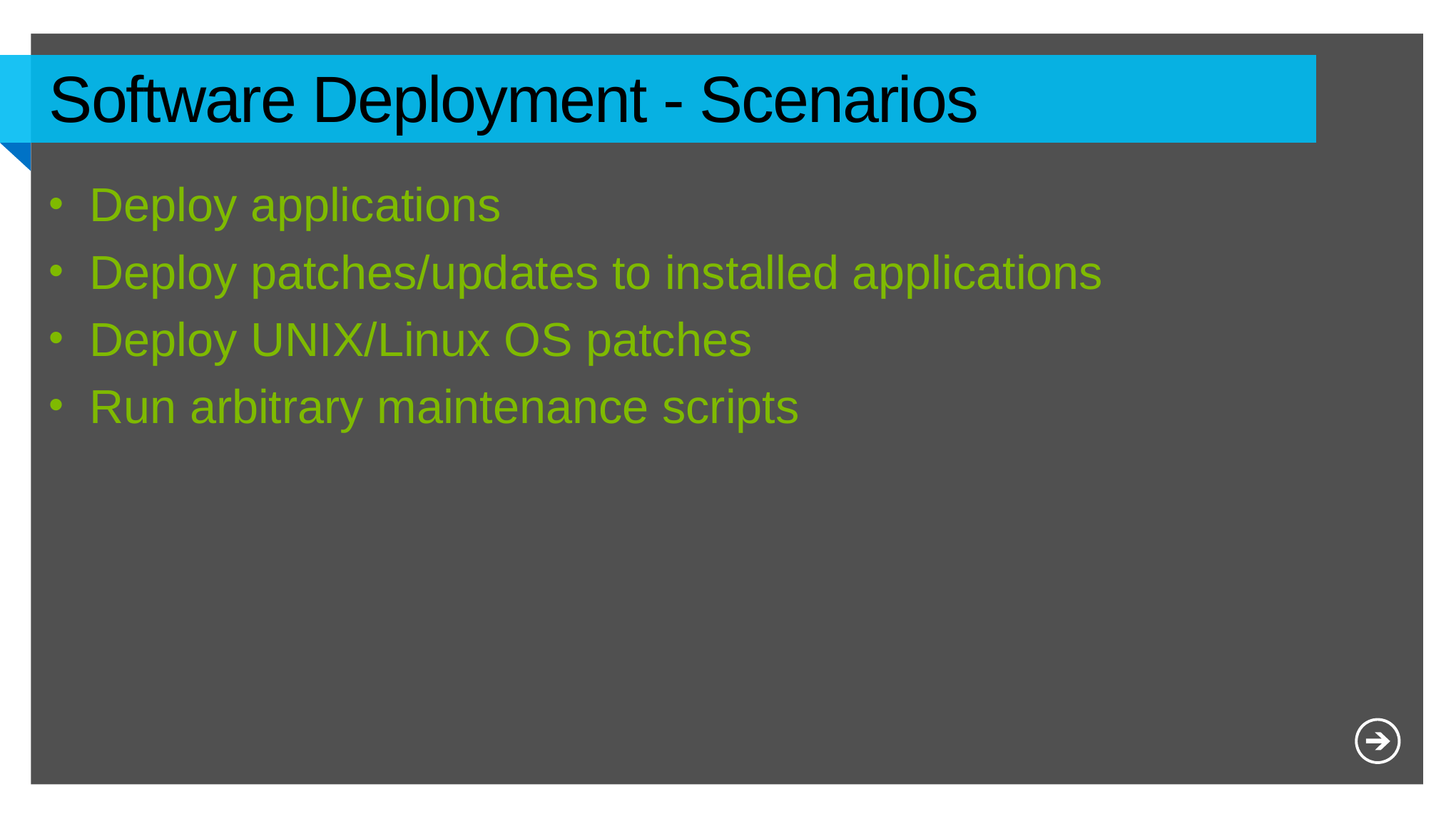

# Software Deployment - Scenarios
Deploy applications
Deploy patches/updates to installed applications
Deploy UNIX/Linux OS patches
Run arbitrary maintenance scripts